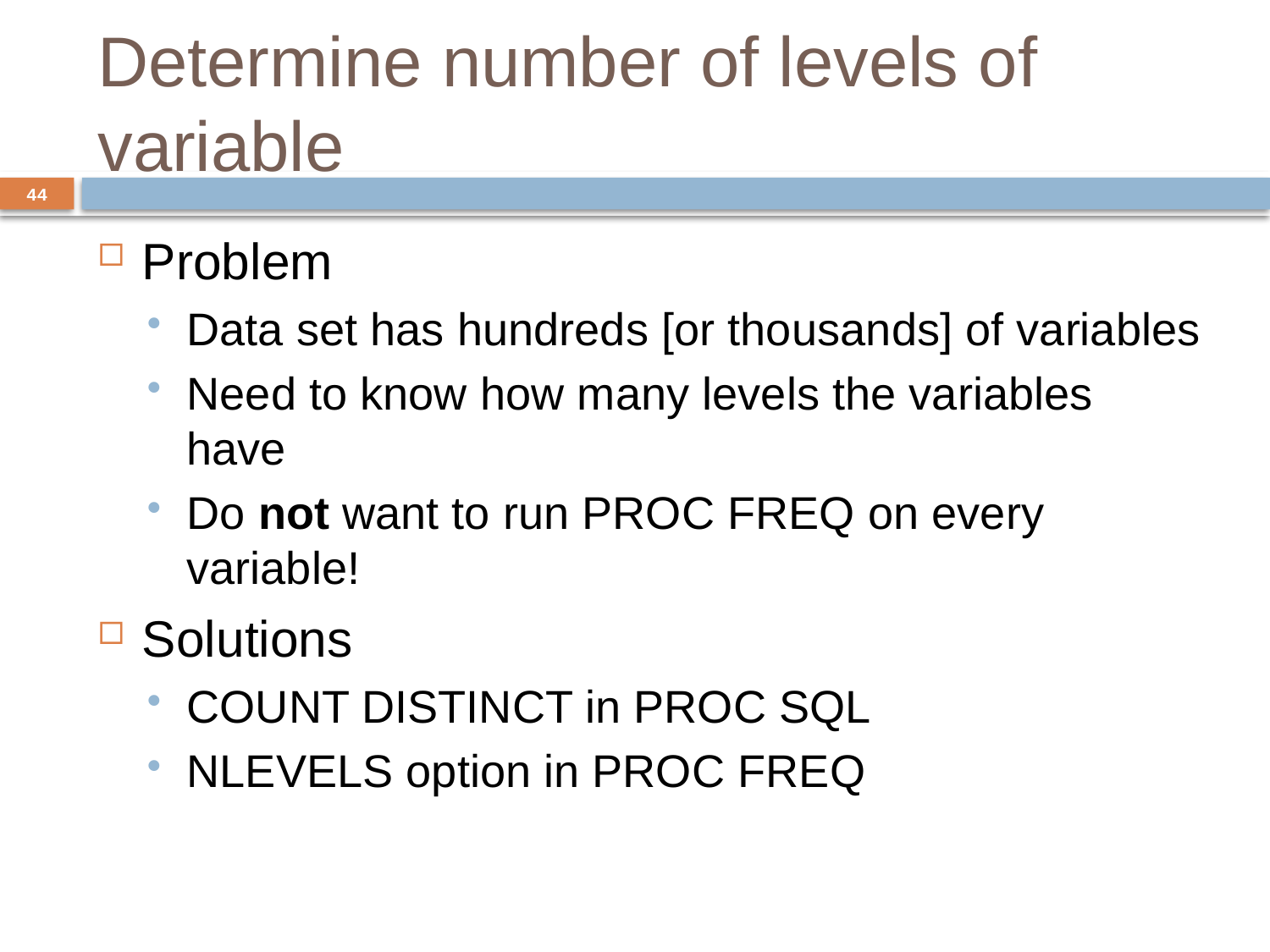

# Determine number of levels of variable
44
Problem
Data set has hundreds [or thousands] of variables
Need to know how many levels the variables have
Do not want to run PROC FREQ on every variable!
Solutions
COUNT DISTINCT in PROC SQL
NLEVELS option in PROC FREQ